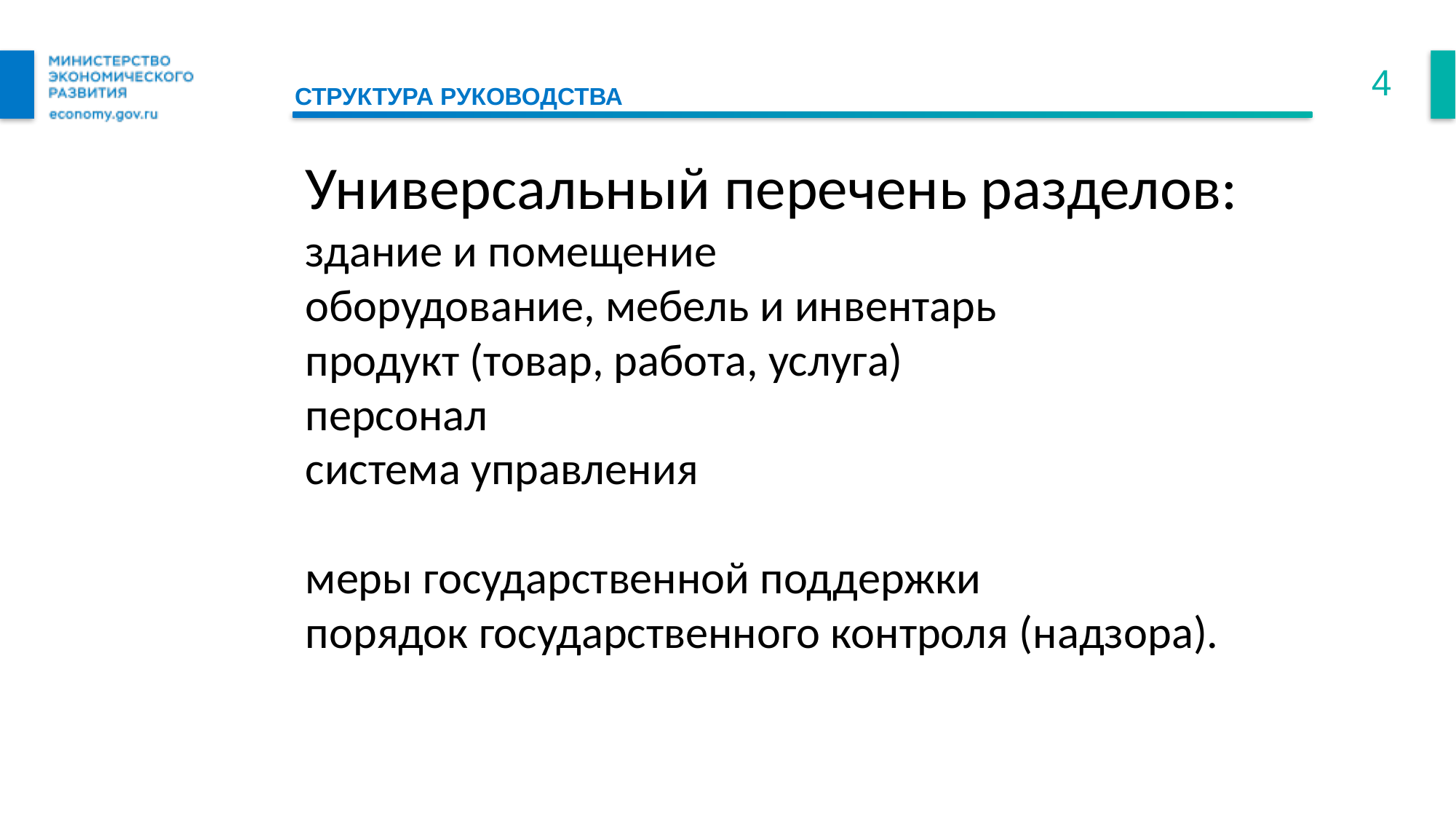

4
Структура руководства
Универсальный перечень разделов:
здание и помещение
оборудование, мебель и инвентарь
продукт (товар, работа, услуга)
персонал
система управления

меры государственной поддержки
порядок государственного контроля (надзора).